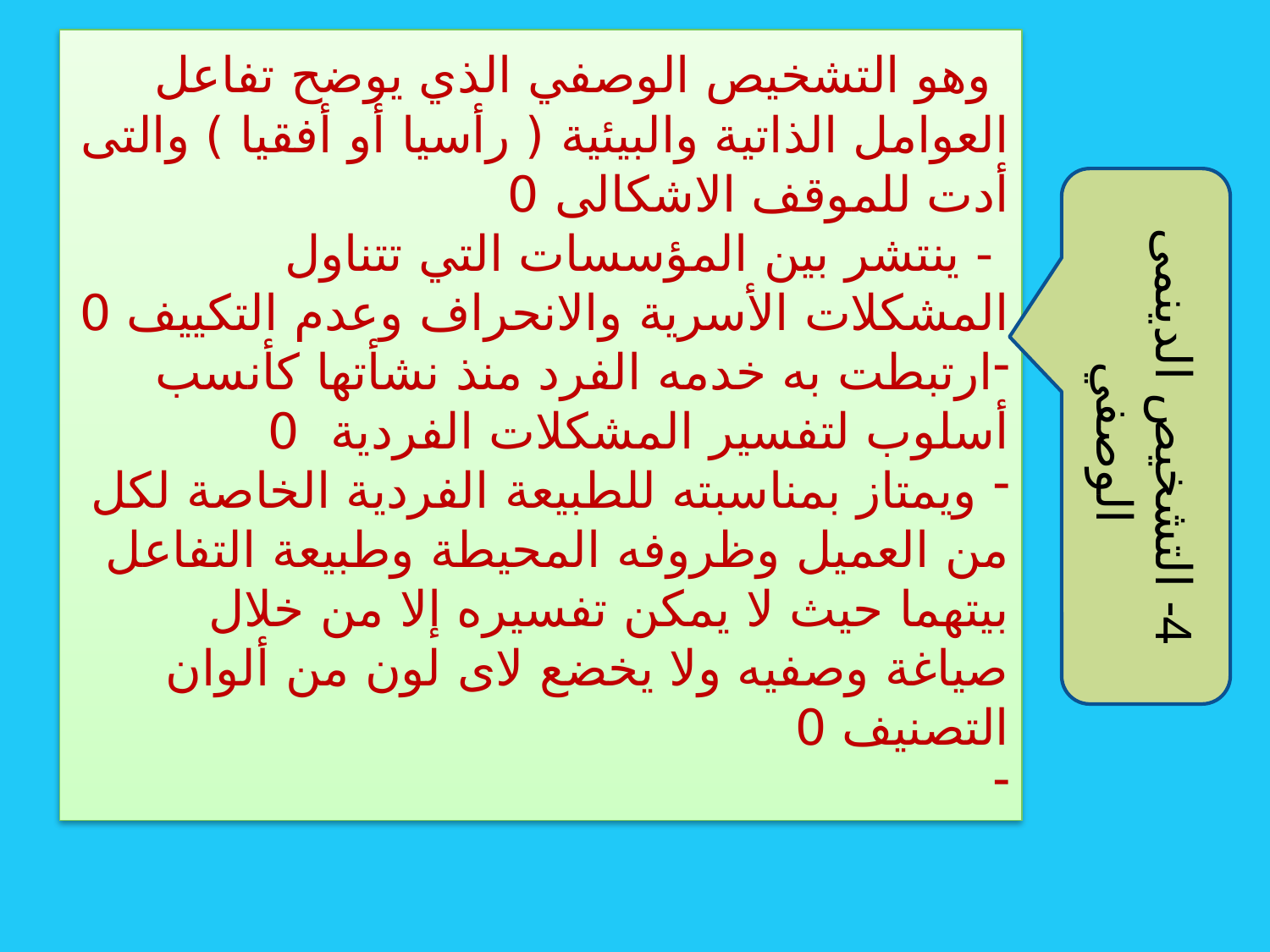

وهو التشخيص الوصفي الذي يوضح تفاعل العوامل الذاتية والبيئية ( رأسيا أو أفقيا ) والتى أدت للموقف الاشكالى 0
 - ينتشر بين المؤسسات التي تتناول المشكلات الأسرية والانحراف وعدم التكييف 0
ارتبطت به خدمه الفرد منذ نشأتها كأنسب أسلوب لتفسير المشكلات الفردية  0
 ويمتاز بمناسبته للطبيعة الفردية الخاصة لكل من العميل وظروفه المحيطة وطبيعة التفاعل بيتهما حيث لا يمكن تفسيره إلا من خلال صياغة وصفيه ولا يخضع لاى لون من ألوان التصنيف 0

4- التشخيص الدينمى الوصفي